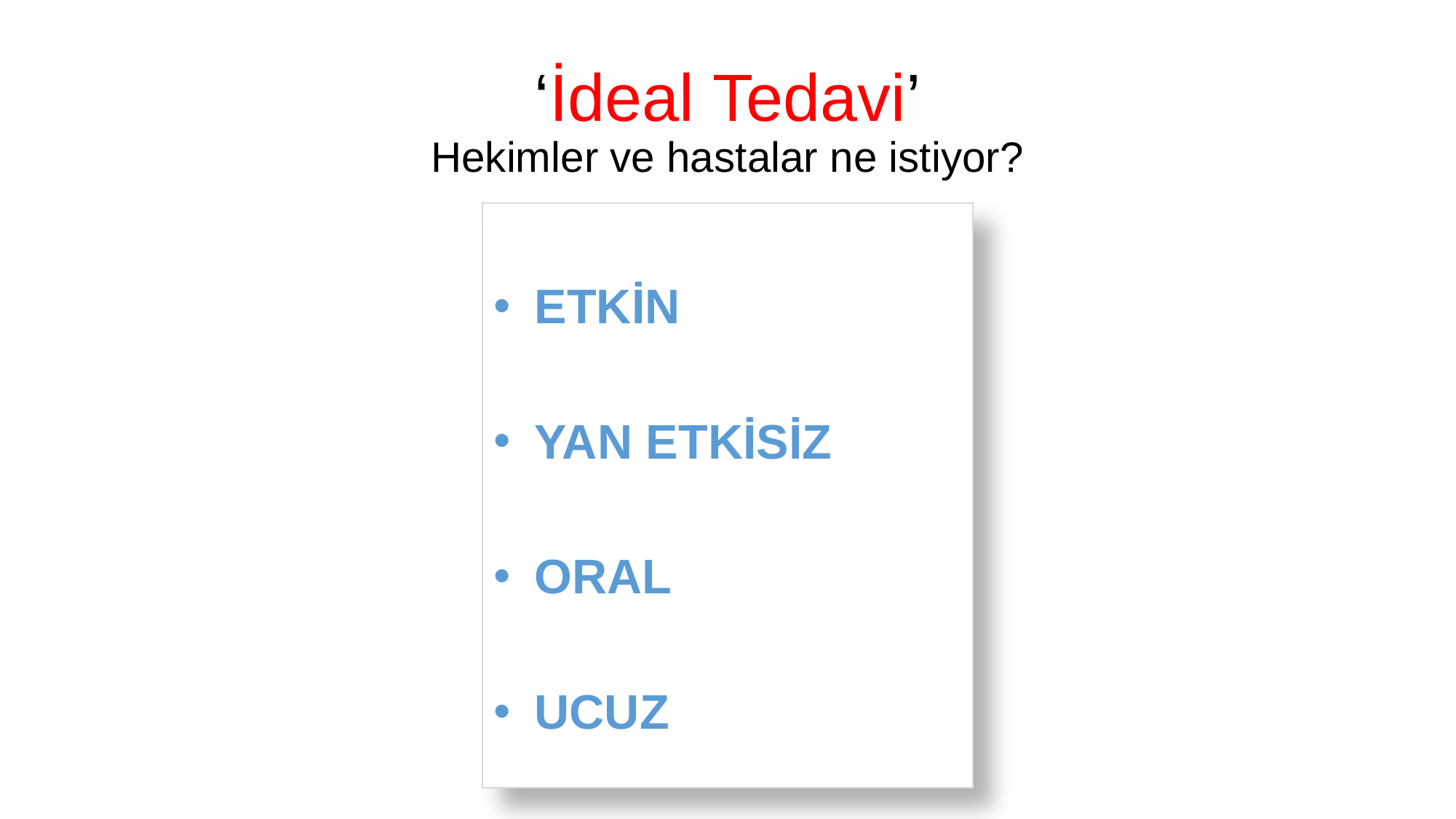

# ‘İdeal Tedavi’ Hekimler ve hastalar ne istiyor?

Etkİn

Yan etkİsİz

Oral

Ucuz